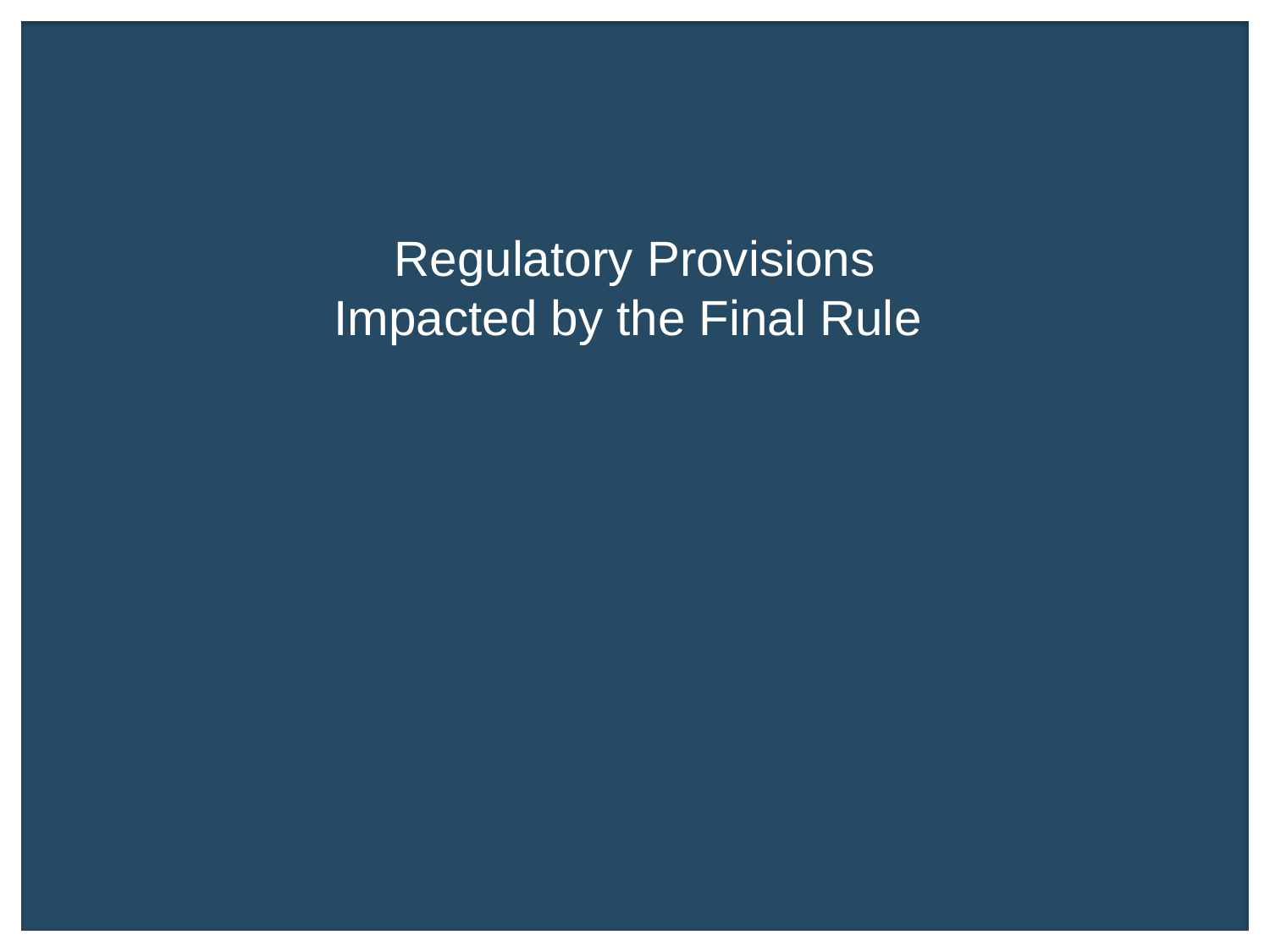

# Regulatory Provisions Impacted by the Final Rule